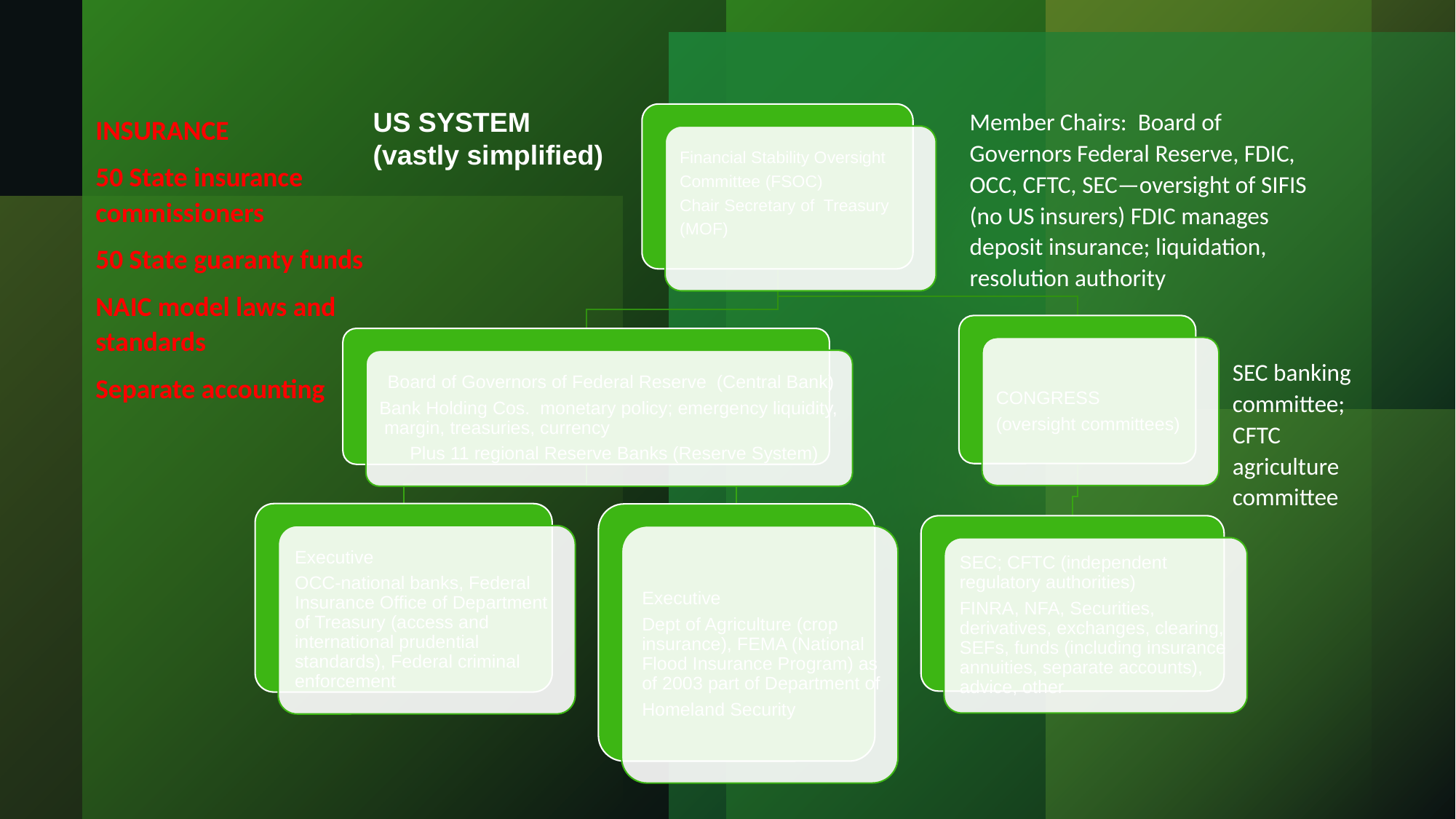

Financial Stability Oversight
Committee (FSOC)
Chair Secretary of  Treasury
(MOF)

Board of Governors of Federal Reserve  (Central Bank)
Bank Holding Cos.  monetary policy; emergency liquidity,  margin, treasuries, currency
      Plus 11 regional Reserve Banks (Reserve System)
Executive
OCC-national banks, Federal Insurance Office of Department of Treasury (access and international prudential standards), Federal criminal enforcement
Executive
Dept of Agriculture (crop insurance), FEMA (National Flood Insurance Program) as of 2003 part of Department of
Homeland Security
CONGRESS
(oversight committees)
SEC; CFTC (independent regulatory authorities)
FINRA, NFA, Securities, derivatives, exchanges, clearing, SEFs, funds (including insurance annuities, separate accounts), advice, other
US SYSTEM
(vastly simplified)
Member Chairs:  Board of Governors Federal Reserve, FDIC, OCC, CFTC, SEC—oversight of SIFIS (no US insurers) FDIC manages deposit insurance; liquidation, resolution authority
INSURANCE
50 State insurance commissioners
50 State guaranty funds
NAIC model laws and standards
Separate accounting
SEC banking committee; CFTC agriculture committee